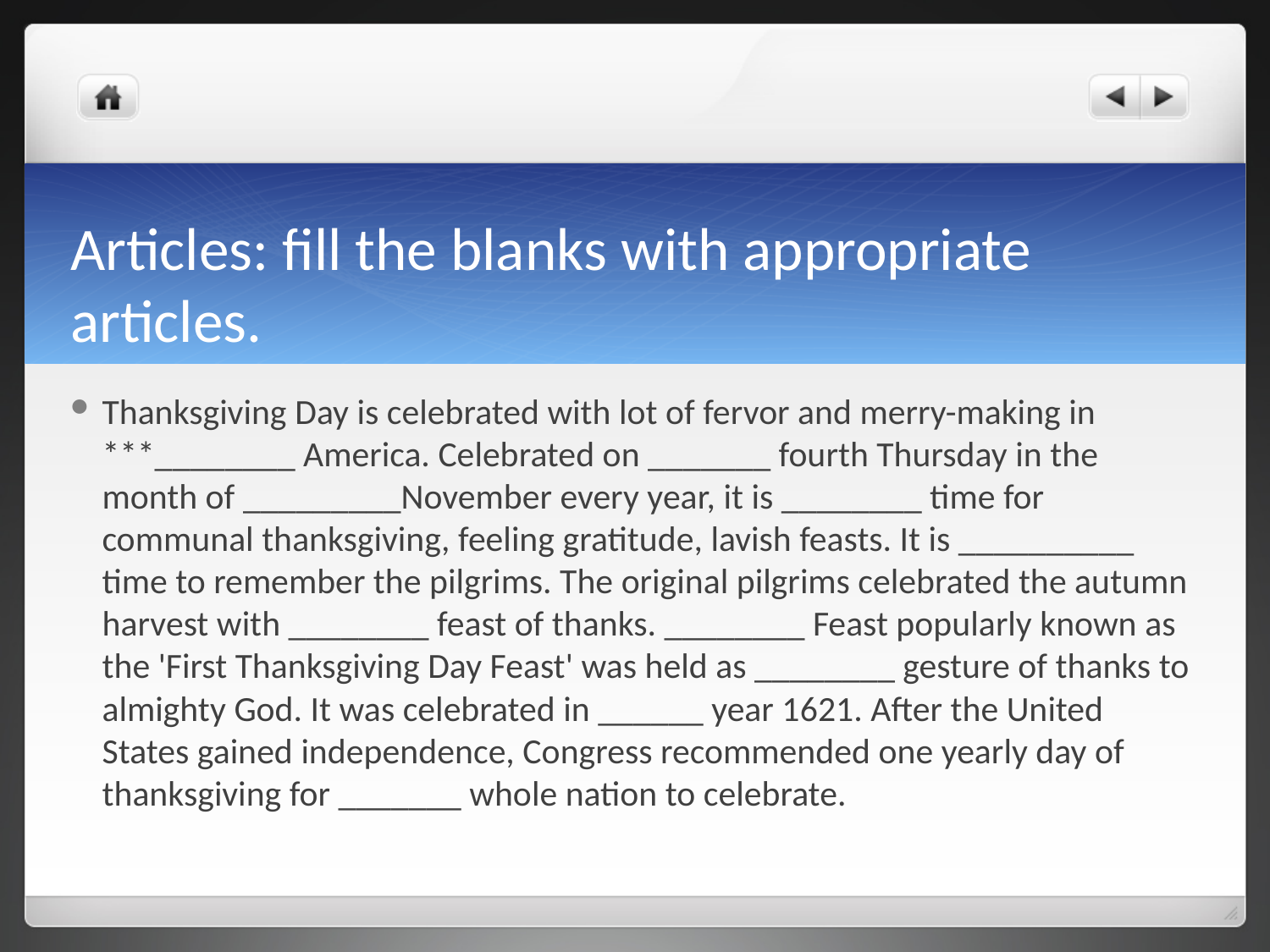

# Articles: fill the blanks with appropriate articles.
Thanksgiving Day is celebrated with lot of fervor and merry-making in ***________ America. Celebrated on _______ fourth Thursday in the month of _________November every year, it is ________ time for communal thanksgiving, feeling gratitude, lavish feasts. It is __________ time to remember the pilgrims. The original pilgrims celebrated the autumn harvest with ________ feast of thanks. ________ Feast popularly known as the 'First Thanksgiving Day Feast' was held as ________ gesture of thanks to almighty God. It was celebrated in ______ year 1621. After the United States gained independence, Congress recommended one yearly day of thanksgiving for _______ whole nation to celebrate.